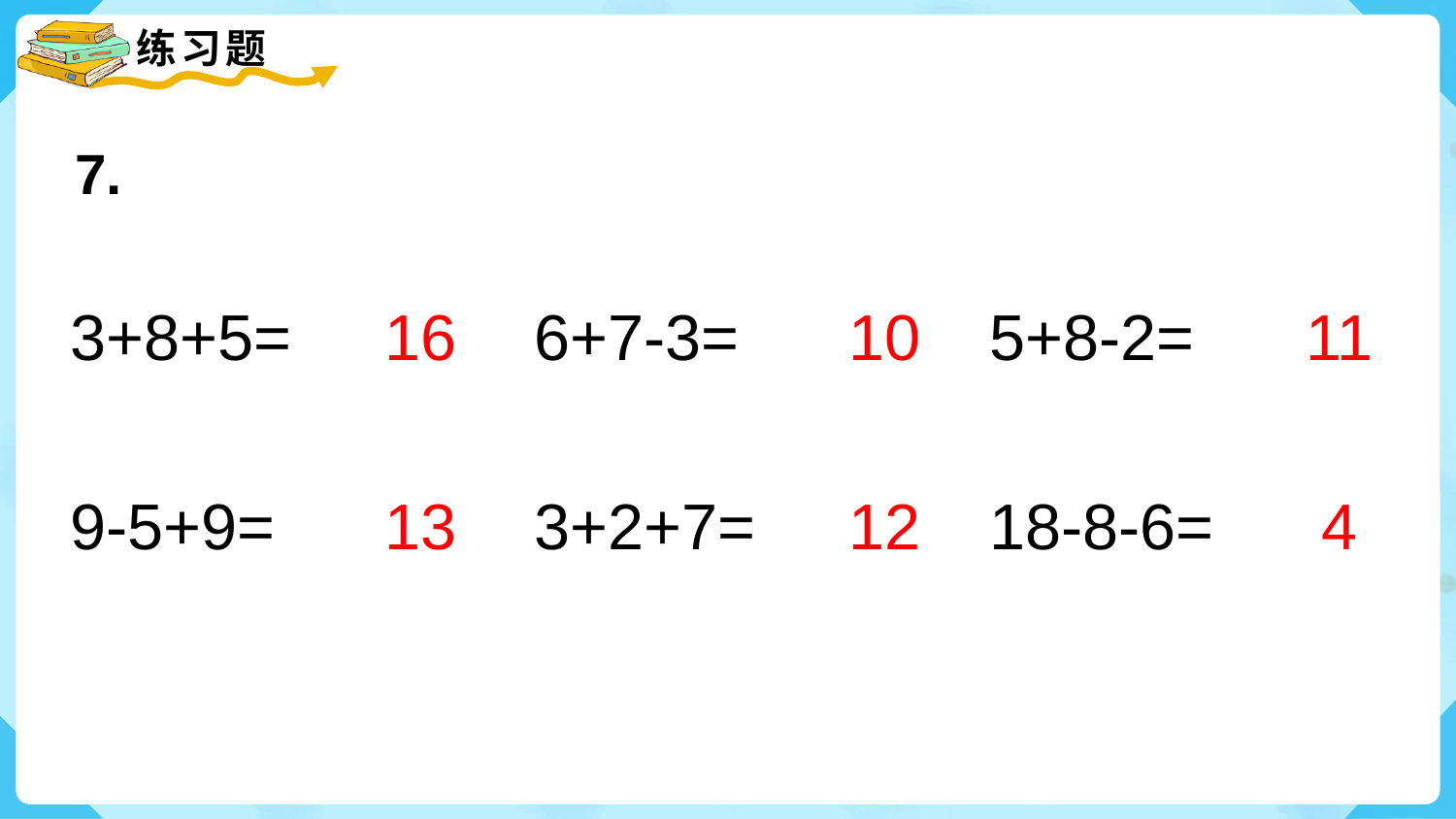

7.
3+8+5=
16
6+7-3=
10
5+8-2=
11
9-5+9=
13
3+2+7=
12
18-8-6=
4